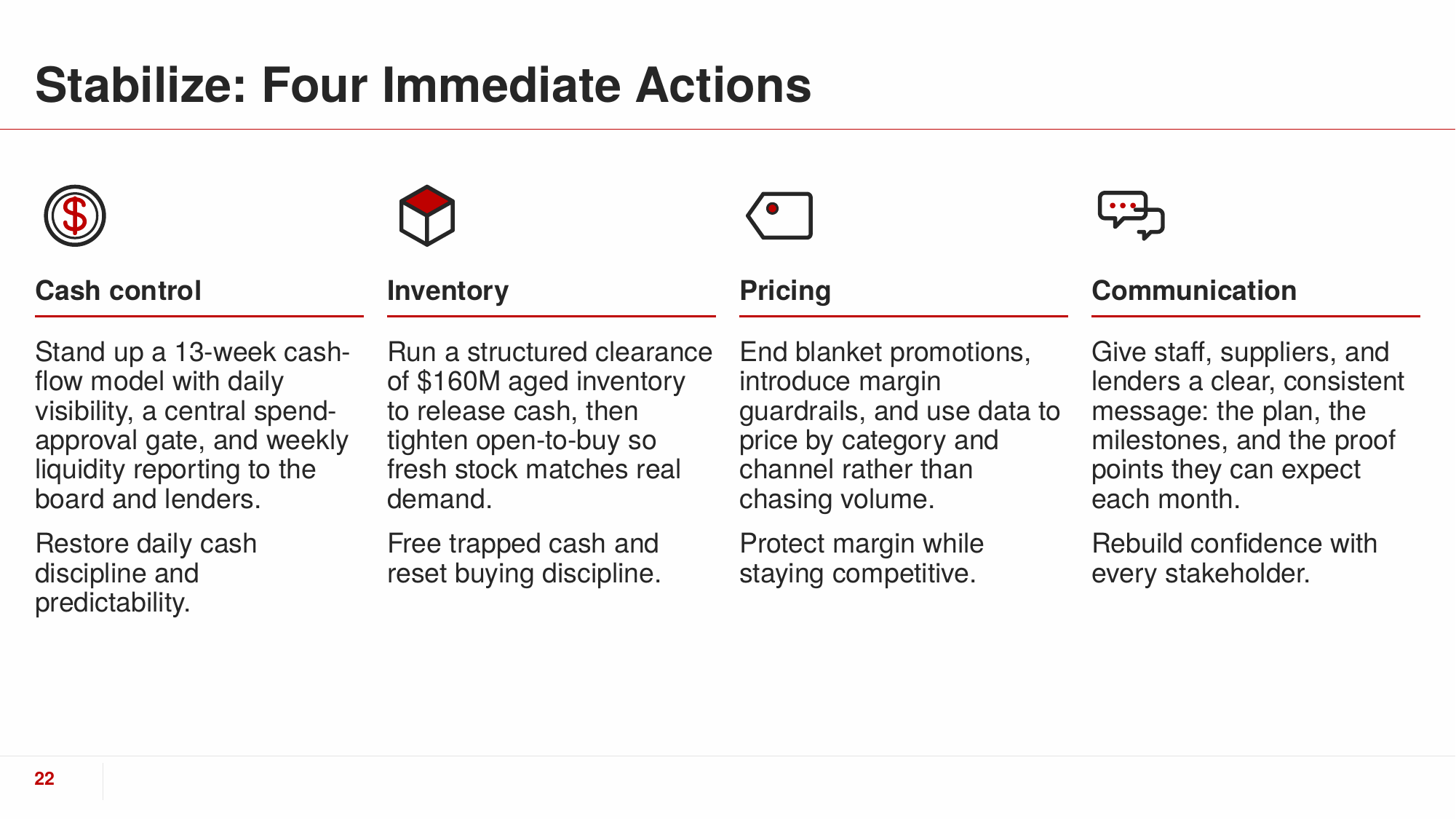

# Stabilize: Four Immediate Actions

Cash control
Inventory
Pricing
Communication
Stand up a 13-week cash-flow model with daily visibility, a central spend-approval gate, and weekly liquidity reporting to the board and lenders.
Restore daily cash discipline and predictability.
Run a structured clearance of $160M aged inventory to release cash, then tighten open-to-buy so fresh stock matches real demand.
Free trapped cash and reset buying discipline.
End blanket promotions, introduce margin guardrails, and use data to price by category and channel rather than chasing volume.
Protect margin while staying competitive.
Give staff, suppliers, and lenders a clear, consistent message: the plan, the milestones, and the proof points they can expect each month.
Rebuild confidence with every stakeholder.
22